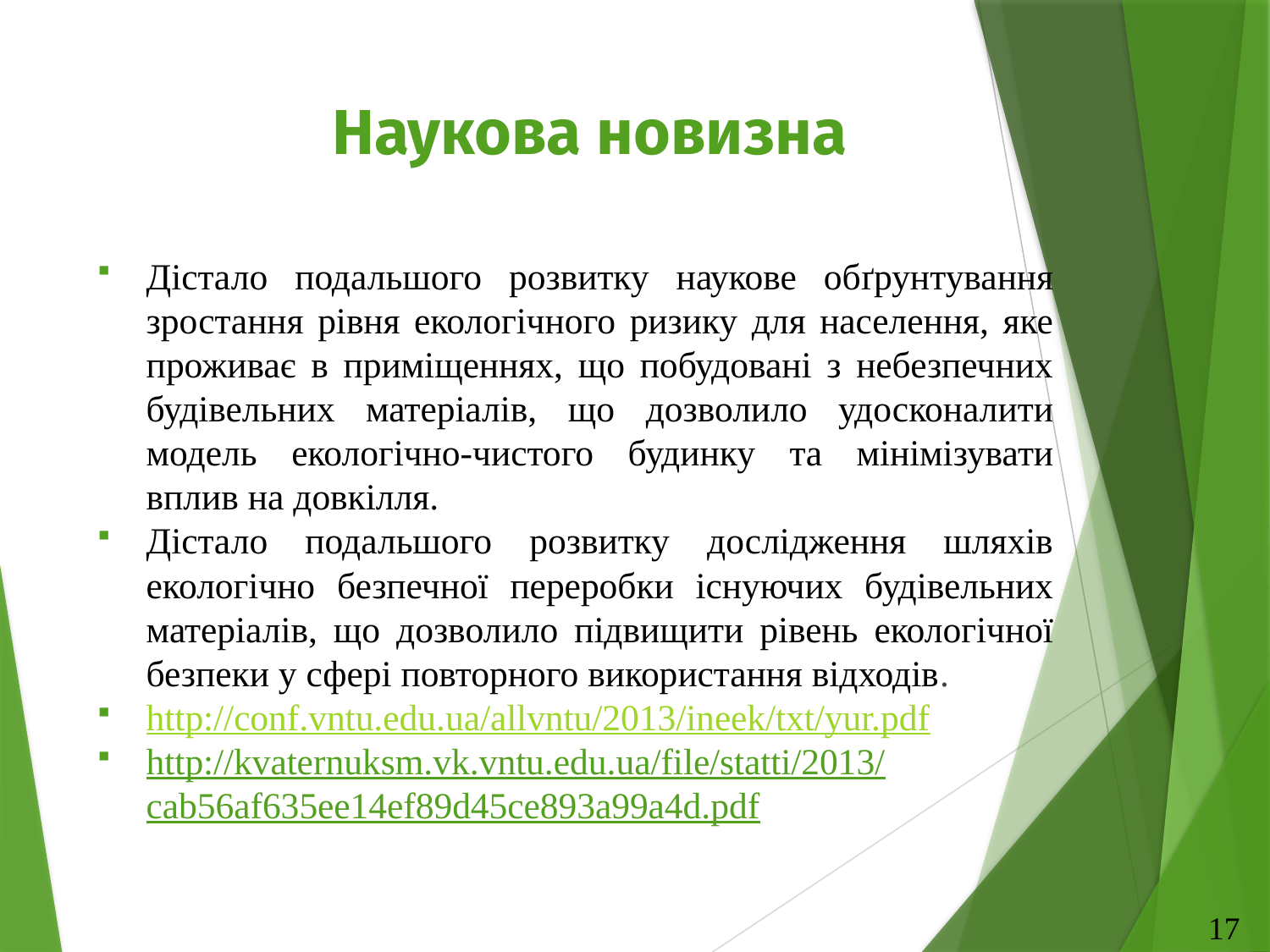

# Наукова новизна
Дістало подальшого розвитку наукове обґрунтування зростання рівня екологічного ризику для населення, яке проживає в приміщеннях, що побудовані з небезпечних будівельних матеріалів, що дозволило удосконалити модель екологічно-чистого будинку та мінімізувати вплив на довкілля.
Дістало подальшого розвитку дослідження шляхів екологічно безпечної переробки існуючих будівельних матеріалів, що дозволило підвищити рівень екологічної безпеки у сфері повторного використання відходів.
http://conf.vntu.edu.ua/allvntu/2013/ineek/txt/yur.pdf
http://kvaternuksm.vk.vntu.edu.ua/file/statti/2013/cab56af635ee14ef89d45ce893a99a4d.pdf

17